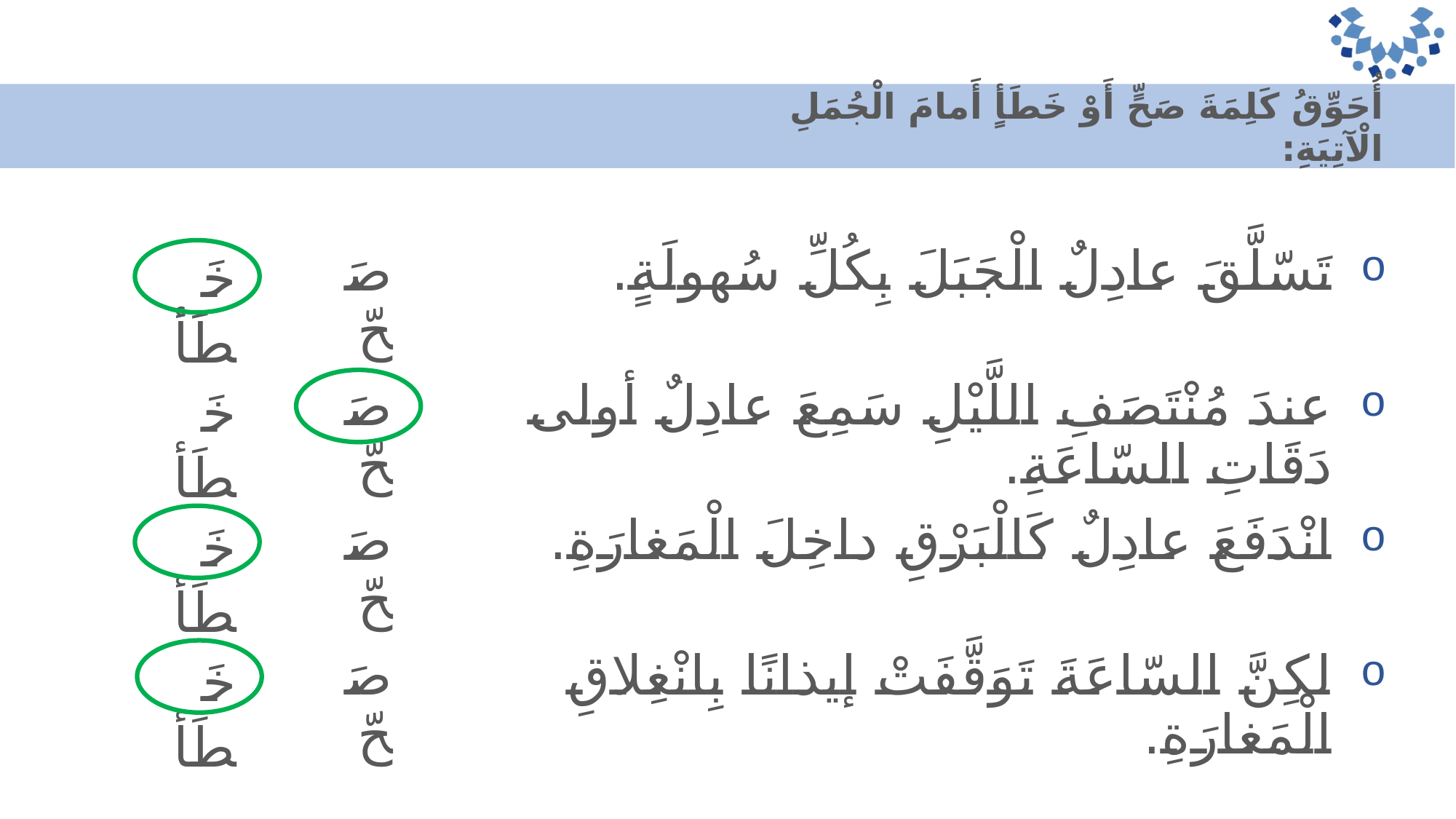

أُحَوِّقُ كَلِمَةَ صَحٍّ أَوْ خَطَأٍ أَمامَ الْجُمَلِ الْآتِيَةِ:

خَطَأ
تَسّلَّقَ عادِلٌ الْجَبَلَ بِكُلِّ سُهولَةٍ.
صَحّ

خَطَأ
عندَ مُنْتَصَفِ اللَّيْلِ سَمِعَ عادِلٌ أولى دَقَاتِ السّاعَةِ.
صَحّ

خَطَأ
انْدَفَعَ عادِلٌ كَالْبَرْقِ داخِلَ الْمَغارَةِ.
صَحّ

خَطَأ
لكِنَّ السّاعَةَ تَوَقَّفَتْ إيذانًا بِانْغِلاقِ الْمَغارَةِ.
صَحّ